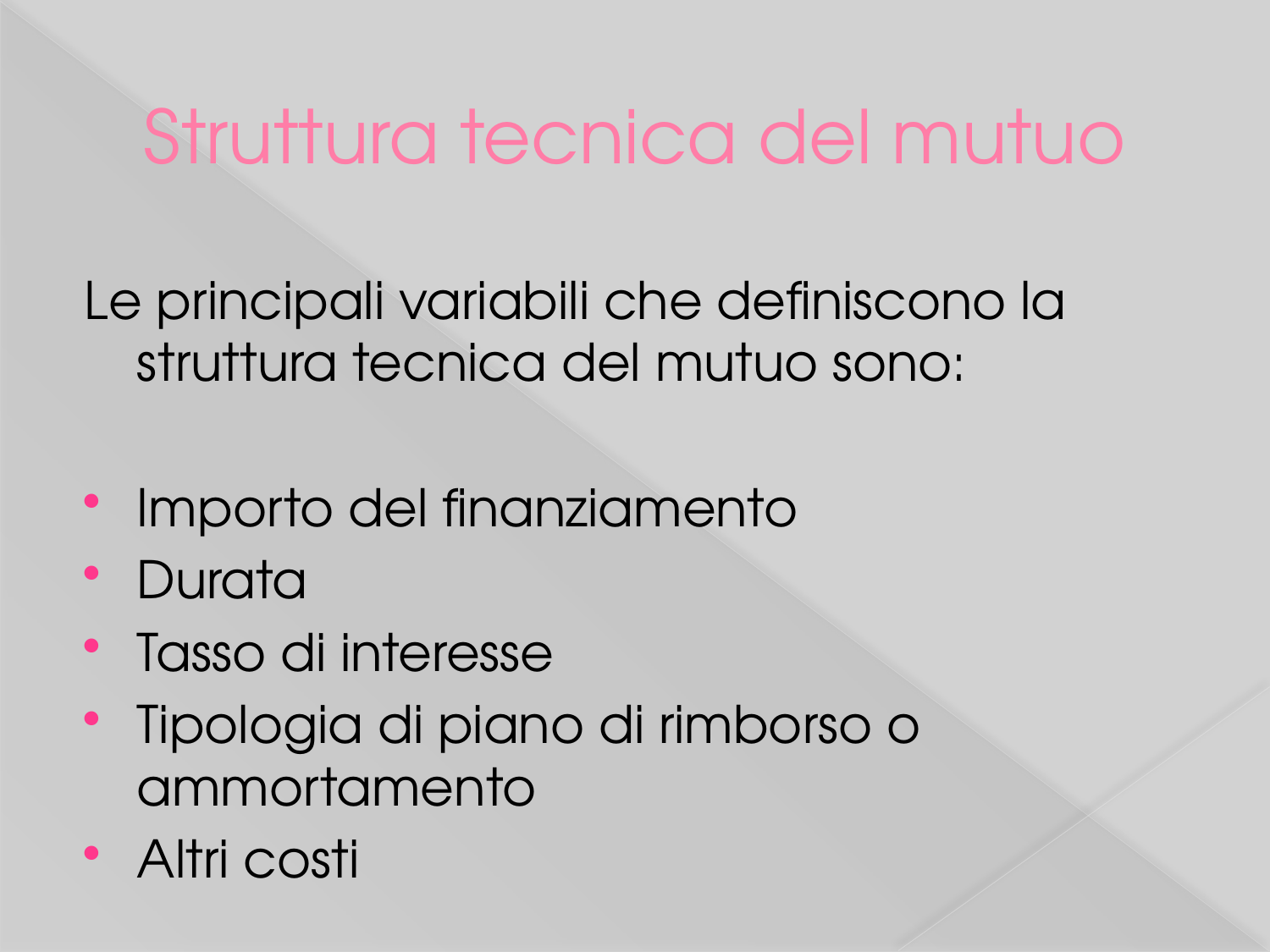

# Struttura tecnica del mutuo
Le principali variabili che definiscono la struttura tecnica del mutuo sono:

Importo del finanziamento
Durata
Tasso di interesse
Tipologia di piano di rimborso o ammortamento
Altri costi